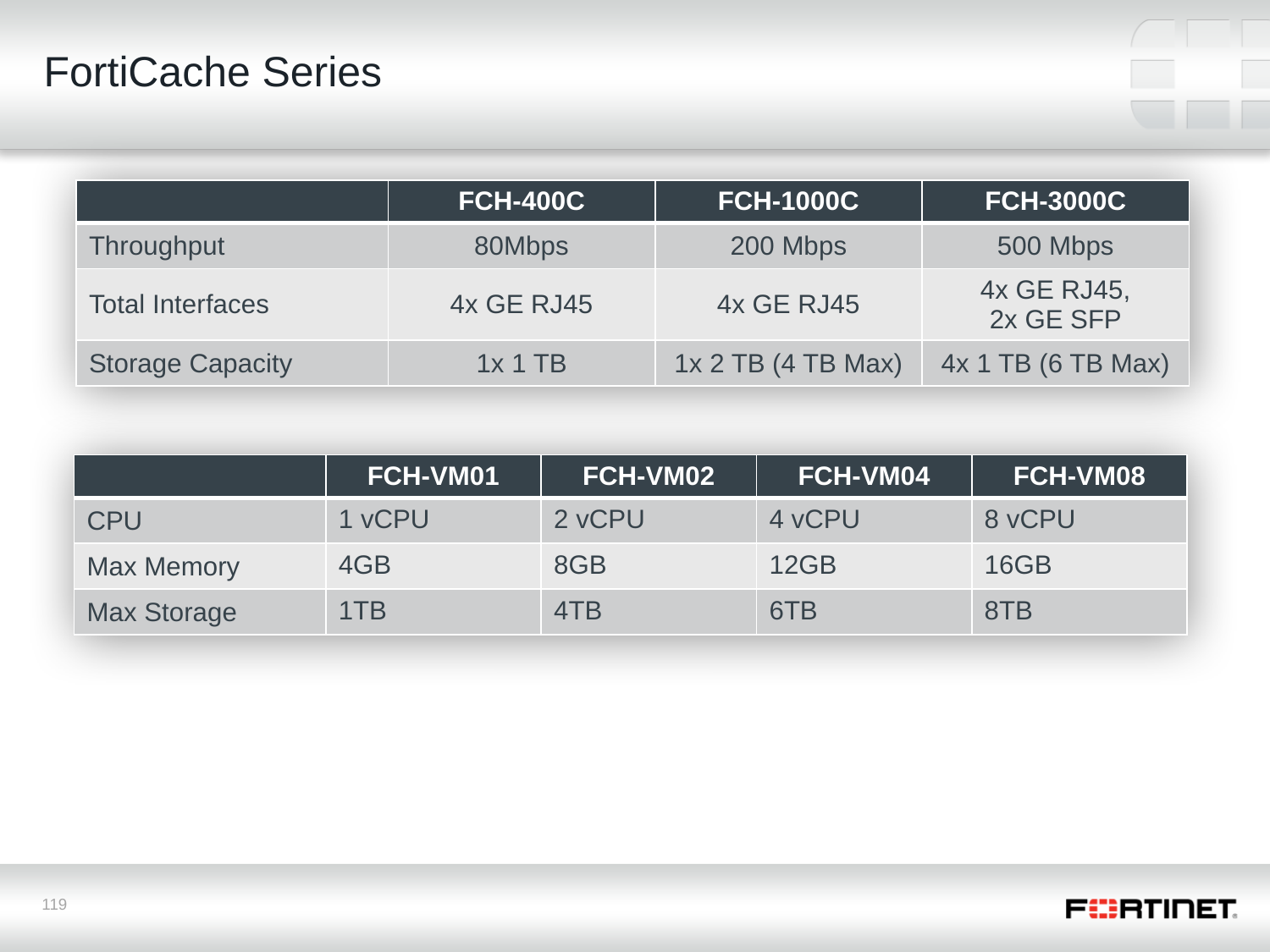

# FortiCache Series
|  | FCH-400C | FCH-1000C | FCH-3000C |
| --- | --- | --- | --- |
| Throughput | 80Mbps | 200 Mbps | 500 Mbps |
| Total Interfaces | 4x GE RJ45 | 4x GE RJ45 | 4x GE RJ45, 2x GE SFP |
| Storage Capacity | 1x 1 TB | 1x 2 TB (4 TB Max) | 4x 1 TB (6 TB Max) |
|  | FCH-VM01 | FCH-VM02 | FCH-VM04 | FCH-VM08 |
| --- | --- | --- | --- | --- |
| CPU | 1 vCPU | 2 vCPU | 4 vCPU | 8 vCPU |
| Max Memory | 4GB | 8GB | 12GB | 16GB |
| Max Storage | 1TB | 4TB | 6TB | 8TB |